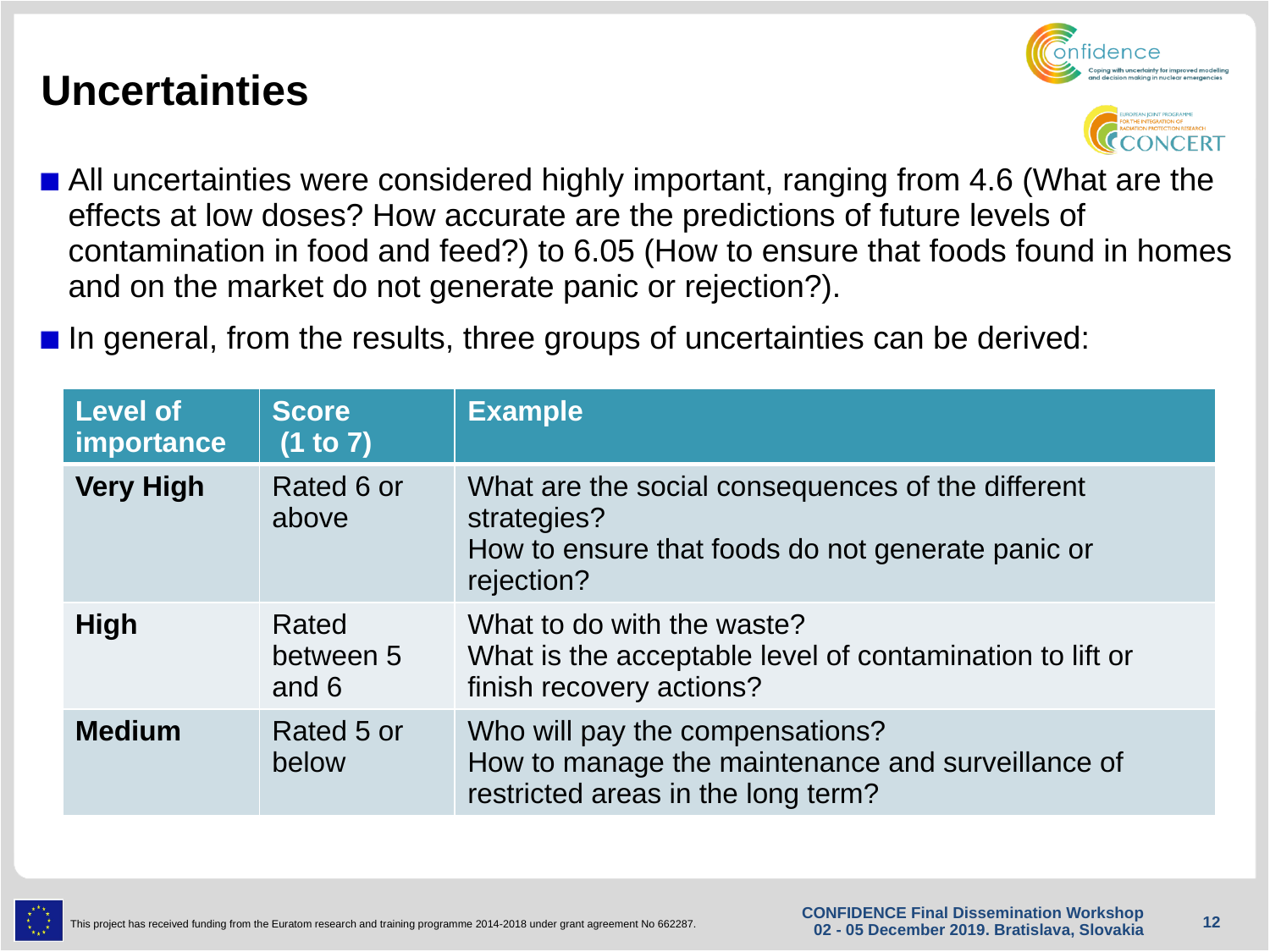

# Uncertainties
All uncertainties were considered highly important, ranging from 4.6 (What are the effects at low doses? How accurate are the predictions of future levels of contamination in food and feed?) to 6.05 (How to ensure that foods found in homes and on the market do not generate panic or rejection?).
In general, from the results, three groups of uncertainties can be derived:

| Level of importance | Score (1 to 7) | Example |
| --- | --- | --- |
| Very High | Rated 6 or above | What are the social consequences of the different strategies? How to ensure that foods do not generate panic or rejection? |
| High | Rated between 5 and 6 | What to do with the waste? What is the acceptable level of contamination to lift or finish recovery actions? |
| Medium | Rated 5 or below | Who will pay the compensations? How to manage the maintenance and surveillance of restricted areas in the long term? |
CONFIDENCE Final Dissemination Workshop  02 - 05 December 2019. Bratislava, Slovakia
12